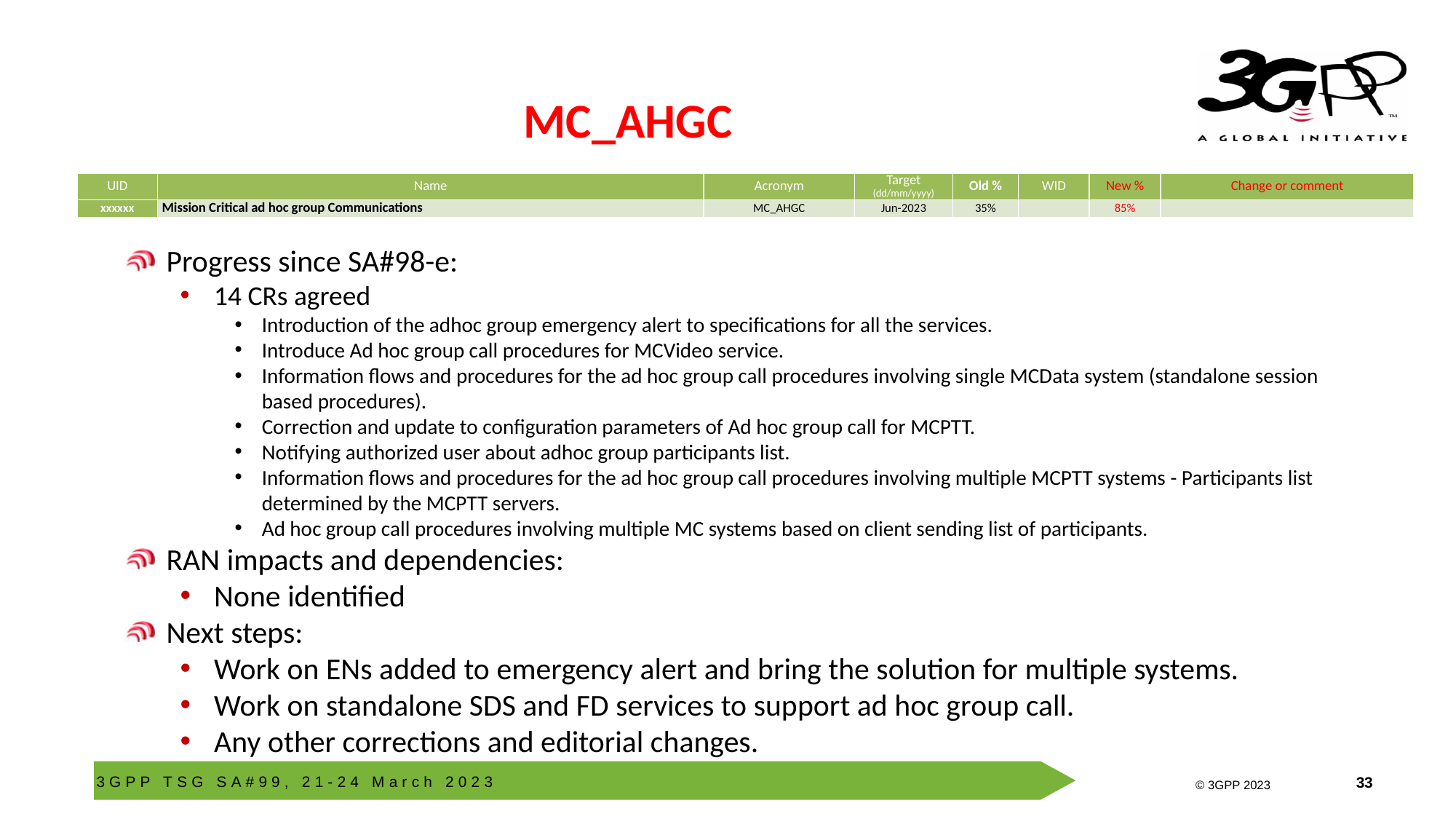

# MC_AHGC
| UID | Name | Acronym | Target (dd/mm/yyyy) | Old % | WID | New % | Change or comment |
| --- | --- | --- | --- | --- | --- | --- | --- |
| xxxxxx | Mission Critical ad hoc group Communications | MC\_AHGC | Jun-2023 | 35% |  | 85% |  |
Progress since SA#98-e:
14 CRs agreed
Introduction of the adhoc group emergency alert to specifications for all the services.
Introduce Ad hoc group call procedures for MCVideo service.
Information flows and procedures for the ad hoc group call procedures involving single MCData system (standalone session based procedures).
Correction and update to configuration parameters of Ad hoc group call for MCPTT.
Notifying authorized user about adhoc group participants list.
Information flows and procedures for the ad hoc group call procedures involving multiple MCPTT systems - Participants list determined by the MCPTT servers.
Ad hoc group call procedures involving multiple MC systems based on client sending list of participants.
RAN impacts and dependencies:
None identified
Next steps:
Work on ENs added to emergency alert and bring the solution for multiple systems.
Work on standalone SDS and FD services to support ad hoc group call.
Any other corrections and editorial changes.